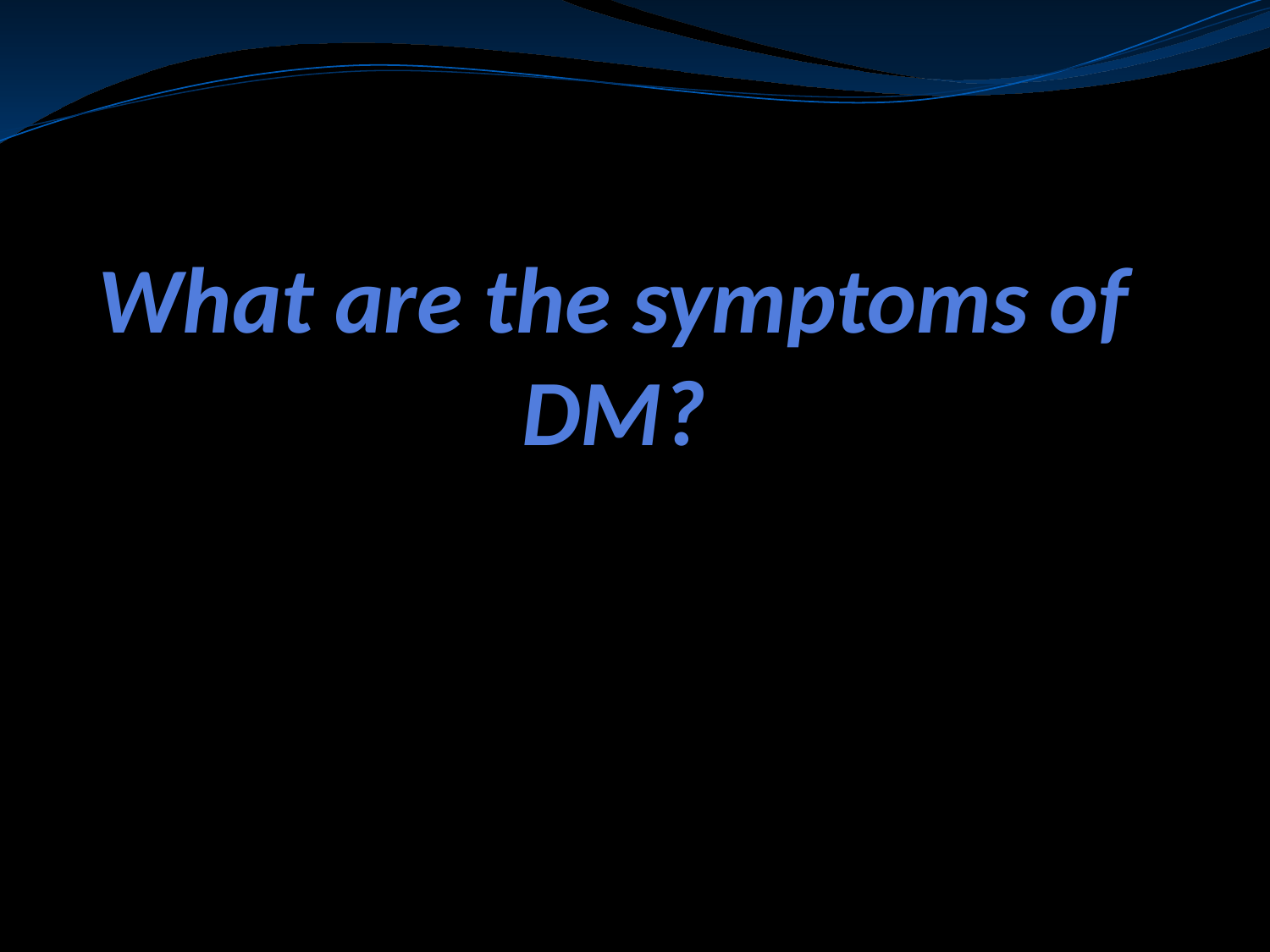

# What are the symptoms of DM?